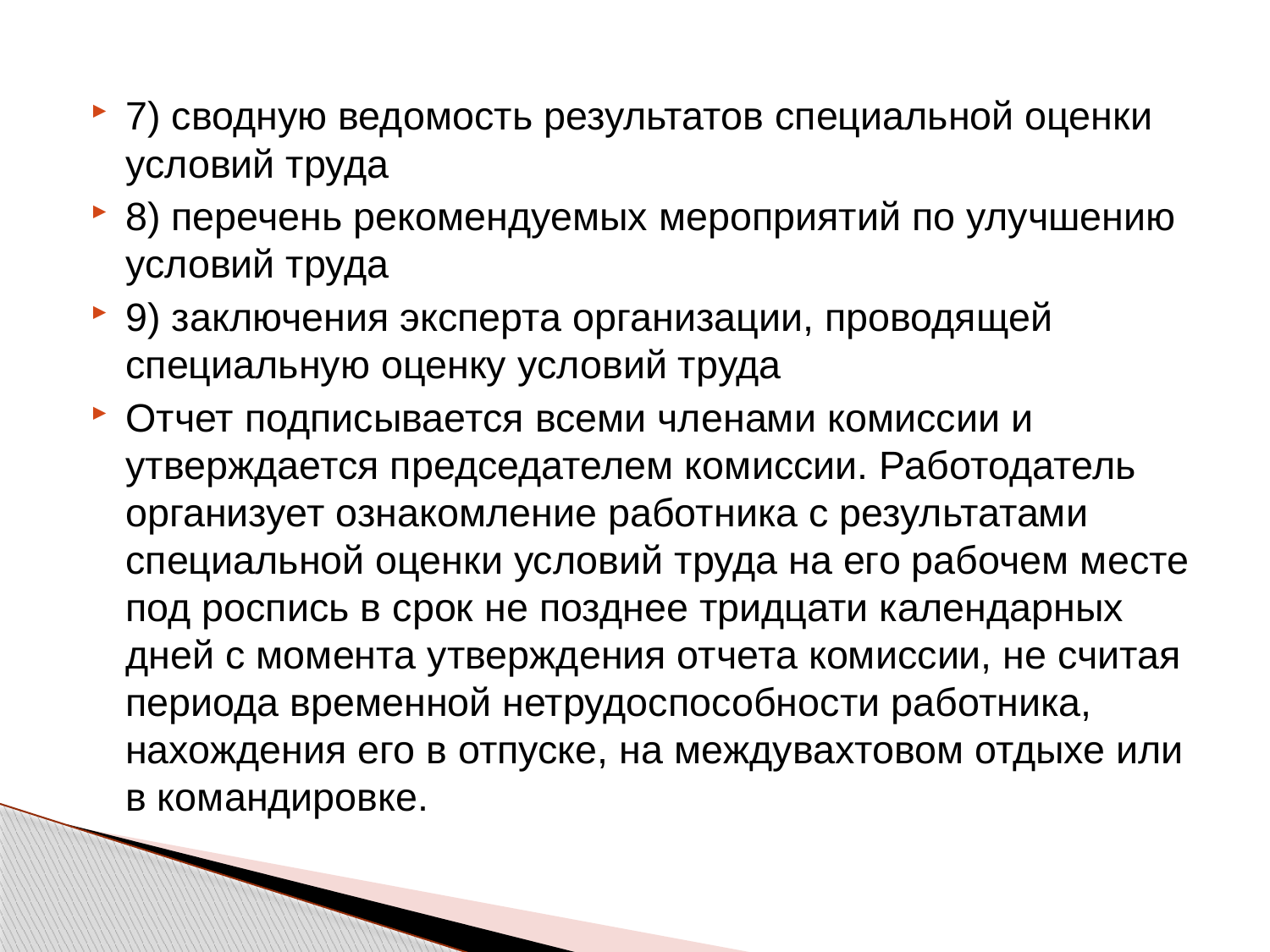

7) сводную ведомость результатов специальной оценки условий труда
8) перечень рекомендуемых мероприятий по улучшению условий труда
9) заключения эксперта организации, проводящей специальную оценку условий труда
Отчет подписывается всеми членами комиссии и утверждается председателем комиссии. Работодатель организует ознакомление работника с результатами специальной оценки условий труда на его рабочем месте под роспись в срок не позднее тридцати календарных дней с момента утверждения отчета комиссии, не считая периода временной нетрудоспособности работника, нахождения его в отпуске, на междувахтовом отдыхе или в командировке.